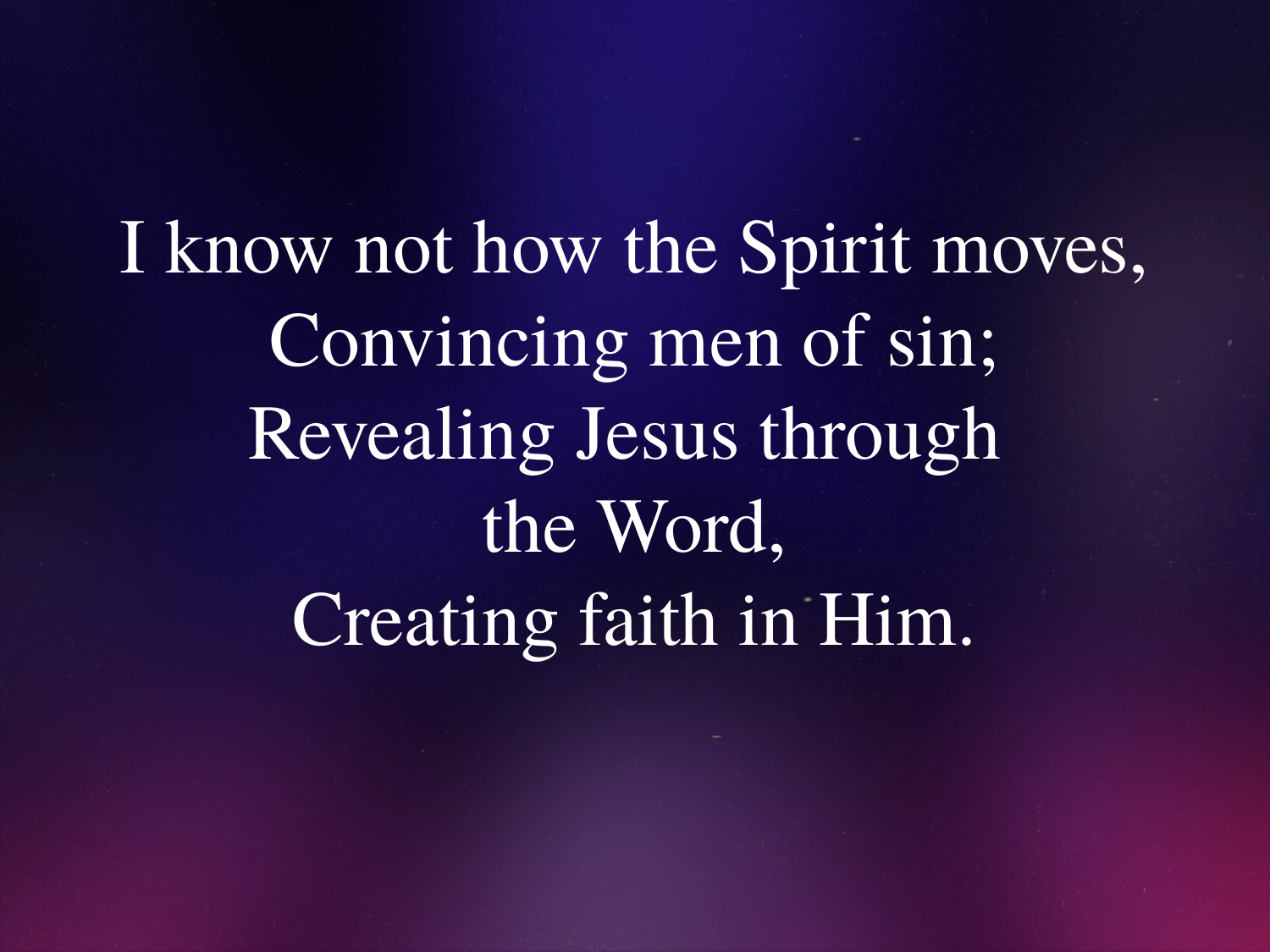

# I know not how the Spirit moves, Convincing men of sin; Revealing Jesus through the Word, Creating faith in Him.